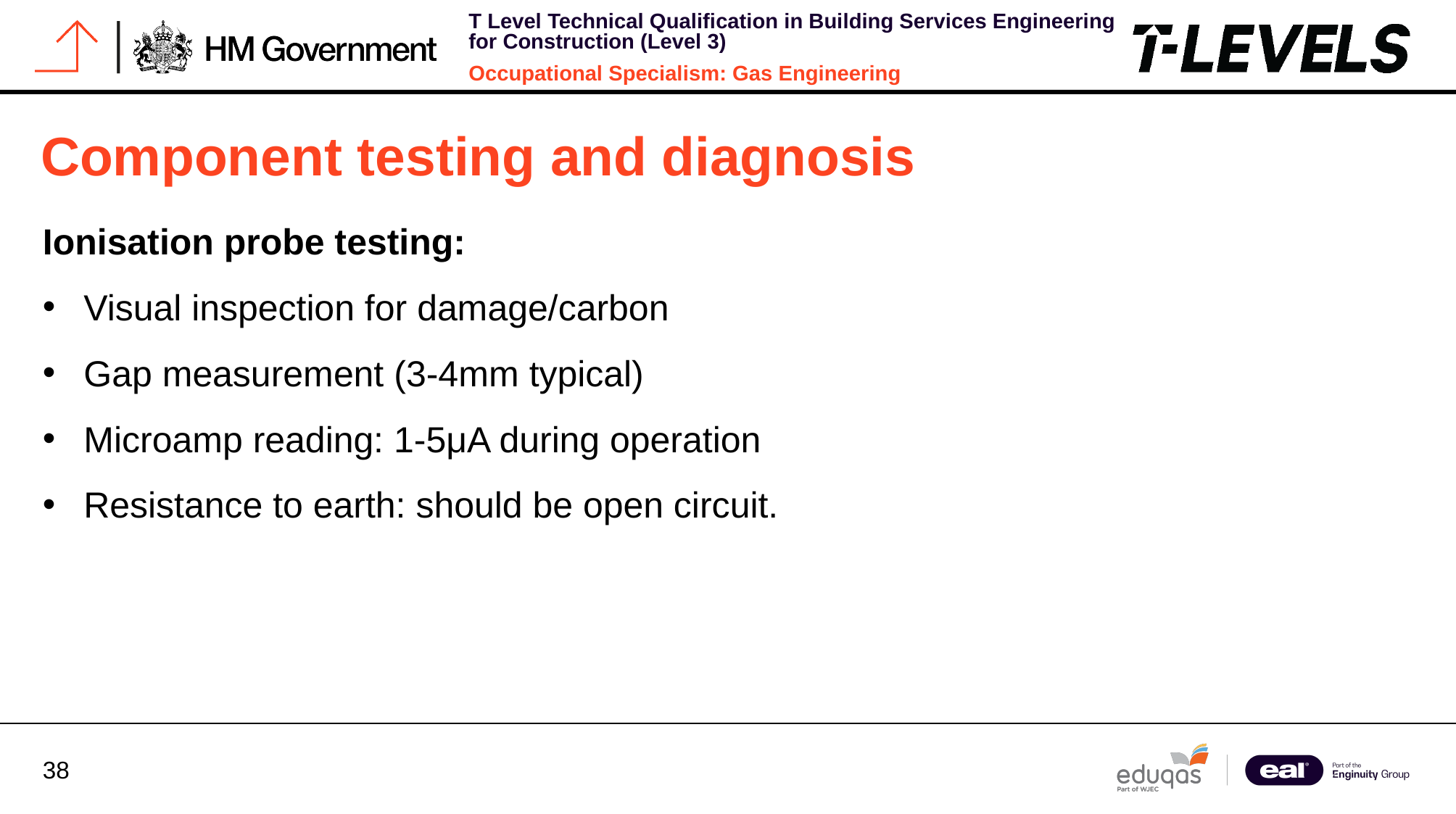

# Component testing and diagnosis
Ionisation probe testing:
Visual inspection for damage/carbon
Gap measurement (3-4mm typical)
Microamp reading: 1-5μA during operation
Resistance to earth: should be open circuit.